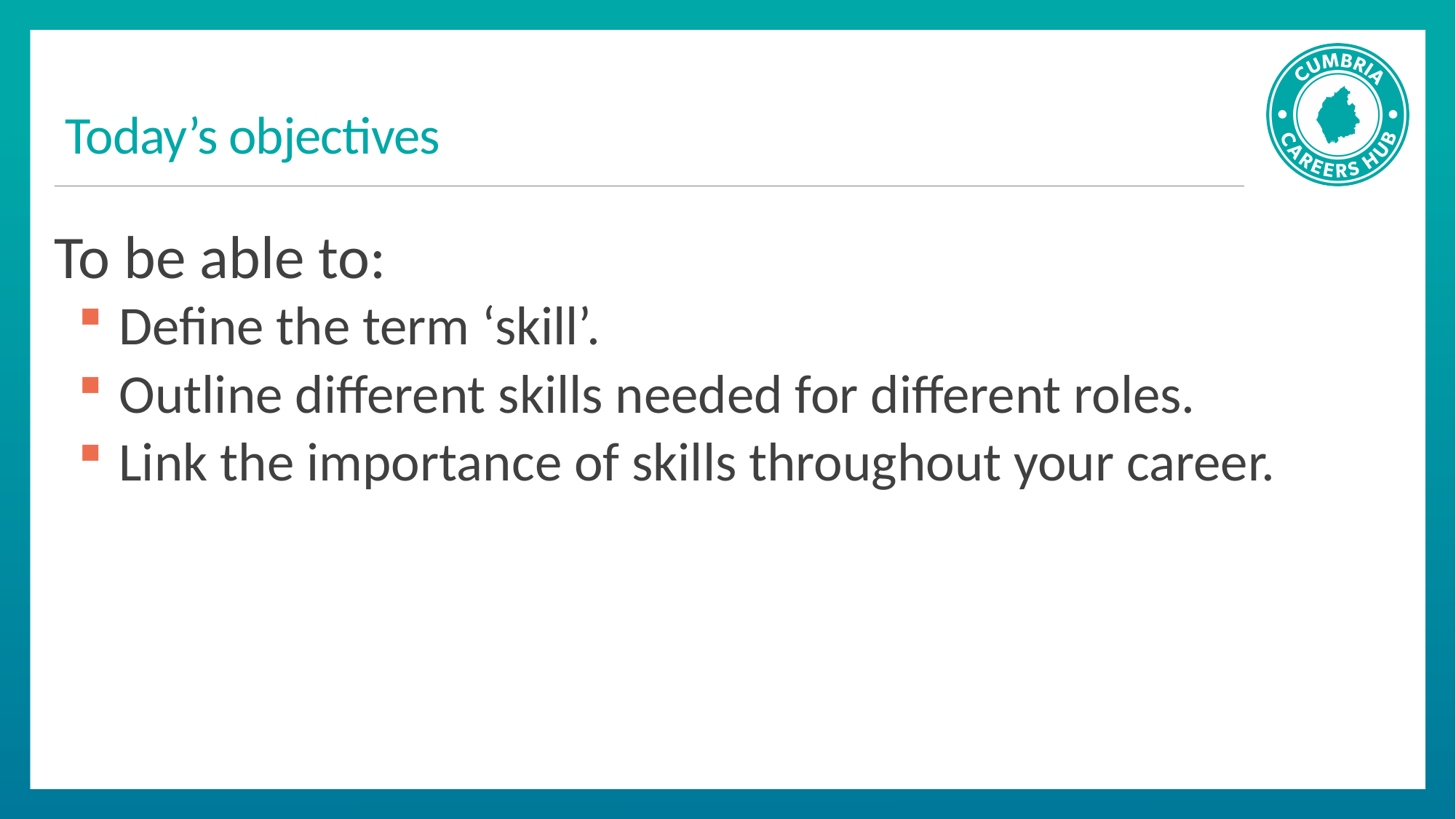

# Today’s objectives
To be able to:
Define the term ‘skill’.
Outline different skills needed for different roles.
Link the importance of skills throughout your career.